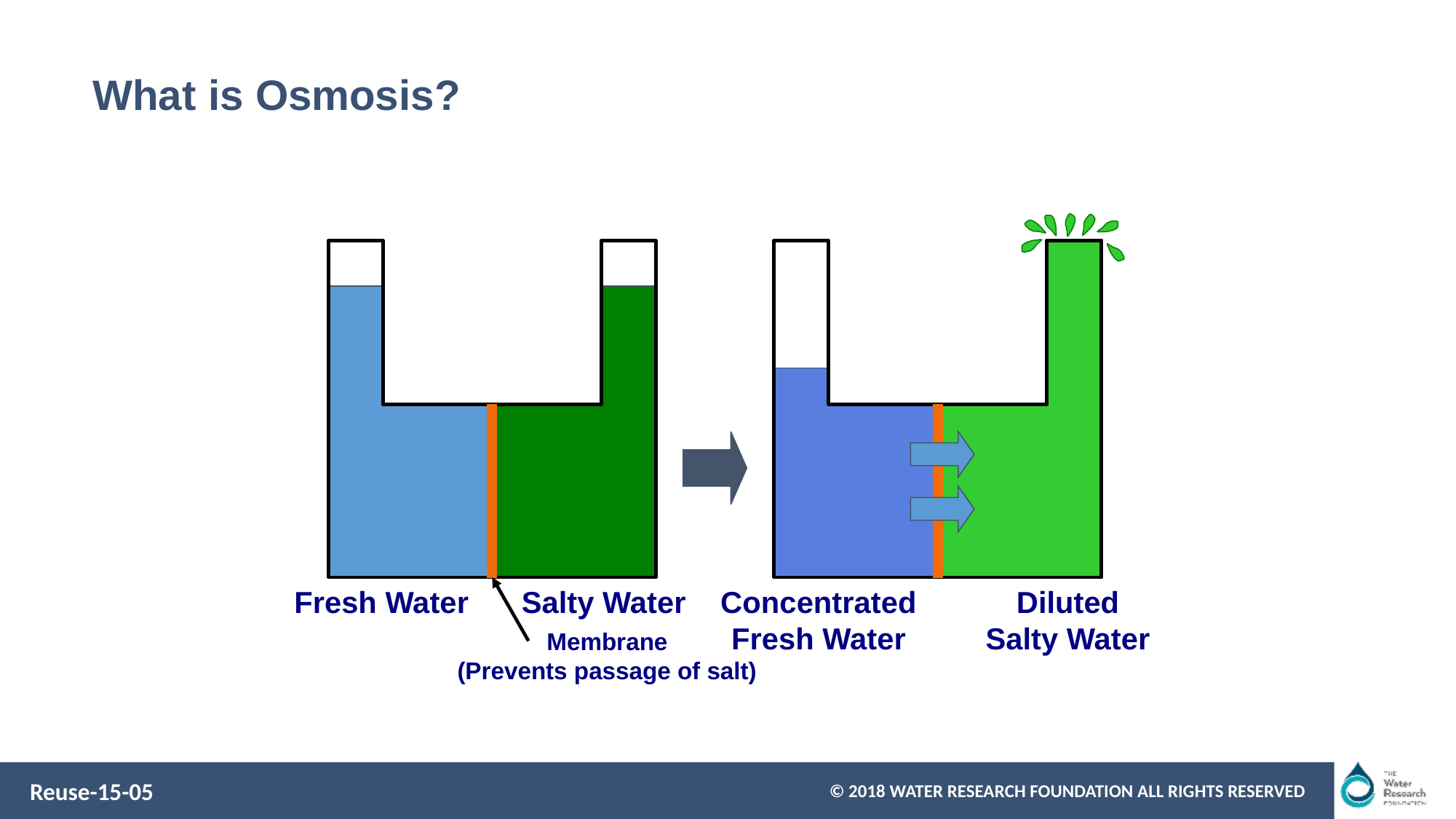

# What is Osmosis?

Fresh Water

Salty Water

Membrane
(Prevents passage of salt)
Concentrated
Fresh Water
Diluted
Salty Water